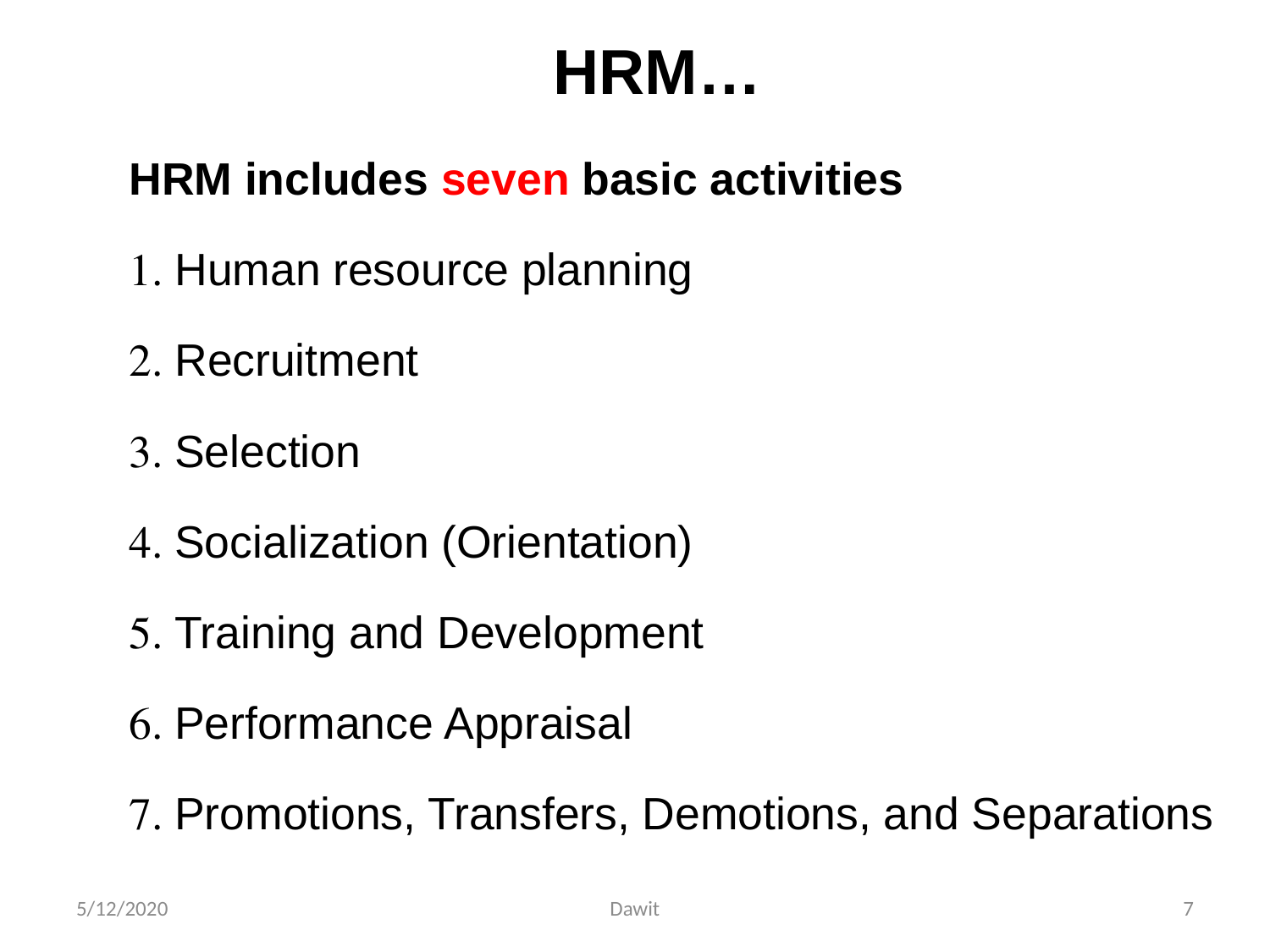

# HRM…
HRM includes seven basic activities
1. Human resource planning
2. Recruitment
3. Selection
4. Socialization (Orientation)
5. Training and Development
6. Performance Appraisal
7. Promotions, Transfers, Demotions, and Separations

5/12/2020
Dawit
7